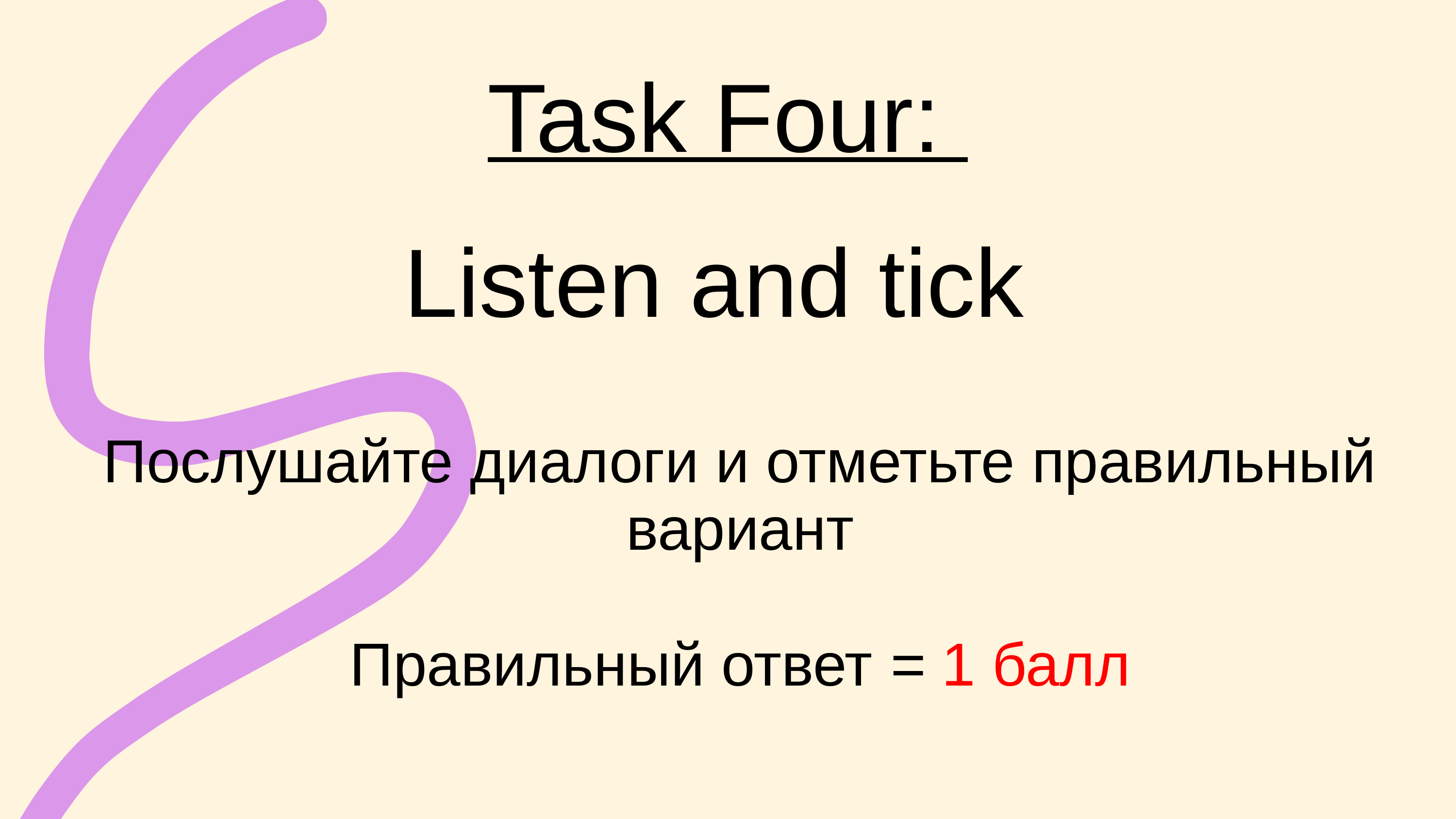

Task Four:

Listen and tick
|  |
| --- |
| Послушайте диалоги и отметьте правильный вариант Правильный ответ = 1 балл |
|  |
|  |